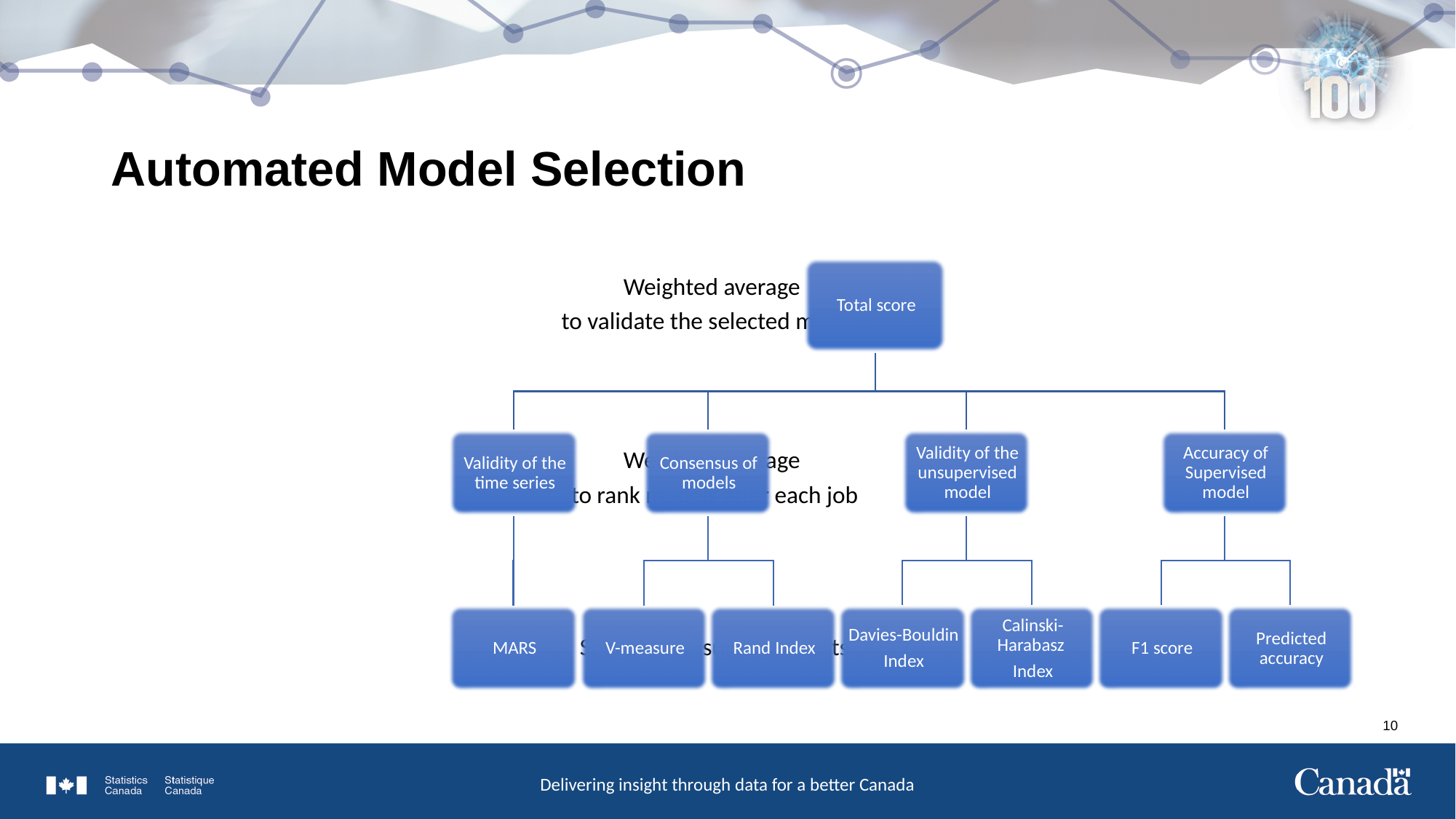

# Automated Model Selection
Specific measures and tests
Weighted average
to rank models after each job
Weighted average
to validate the selected models
Total score
Validity of the time series
MARS
Consensus of models
V-measure
Rand Index
Validity of the unsupervised model
Davies-Bouldin
Index
Calinski-Harabasz
Index
Accuracy of Supervised model
F1 score
Predicted accuracy
10